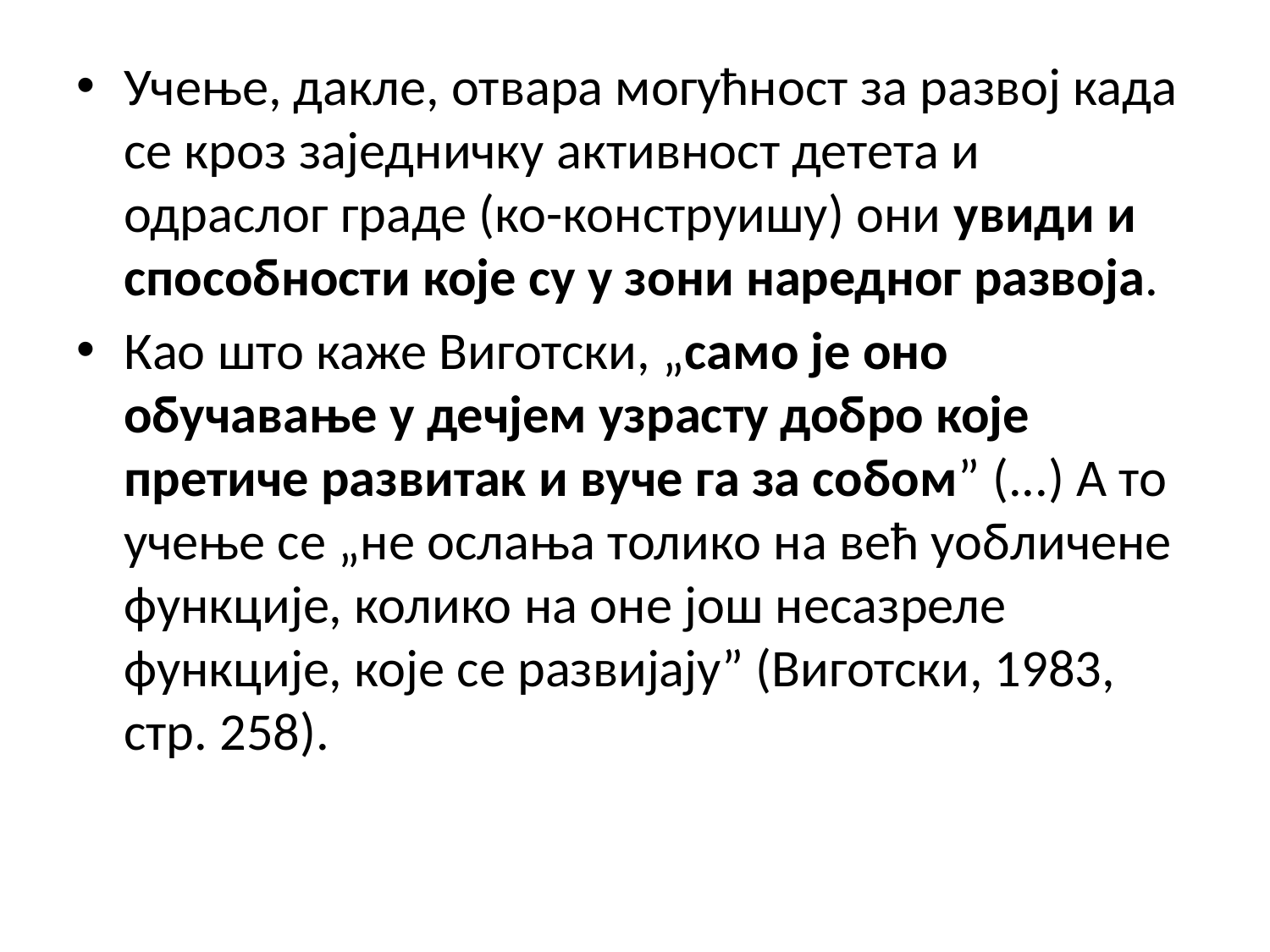

Учење, дакле, отвара могућност за развој када се кроз заједничку активност детета и одраслог граде (ко-конструишу) они увиди и способности које су у зони наредног развоја.
Као што каже Виготски, „само је оно обучавање у дечјем узрасту добро које претиче развитак и вуче га за собом” (...) А то учење се „не ослања толико на већ уобличене функције, колико на оне још несазреле функције, које се развијају” (Виготски, 1983, стр. 258).